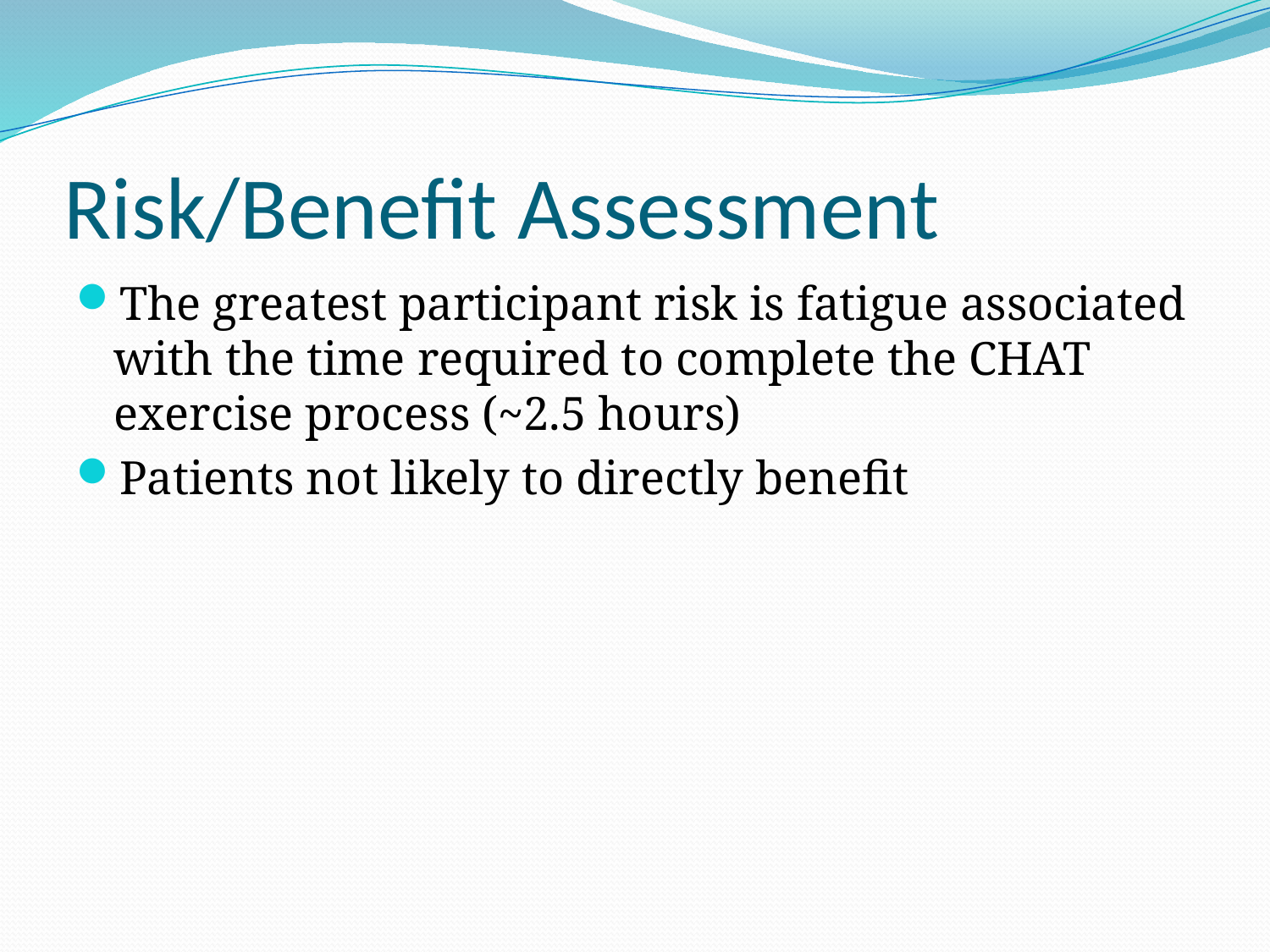

# Risk/Benefit Assessment
The greatest participant risk is fatigue associated with the time required to complete the CHAT exercise process (~2.5 hours)
Patients not likely to directly benefit